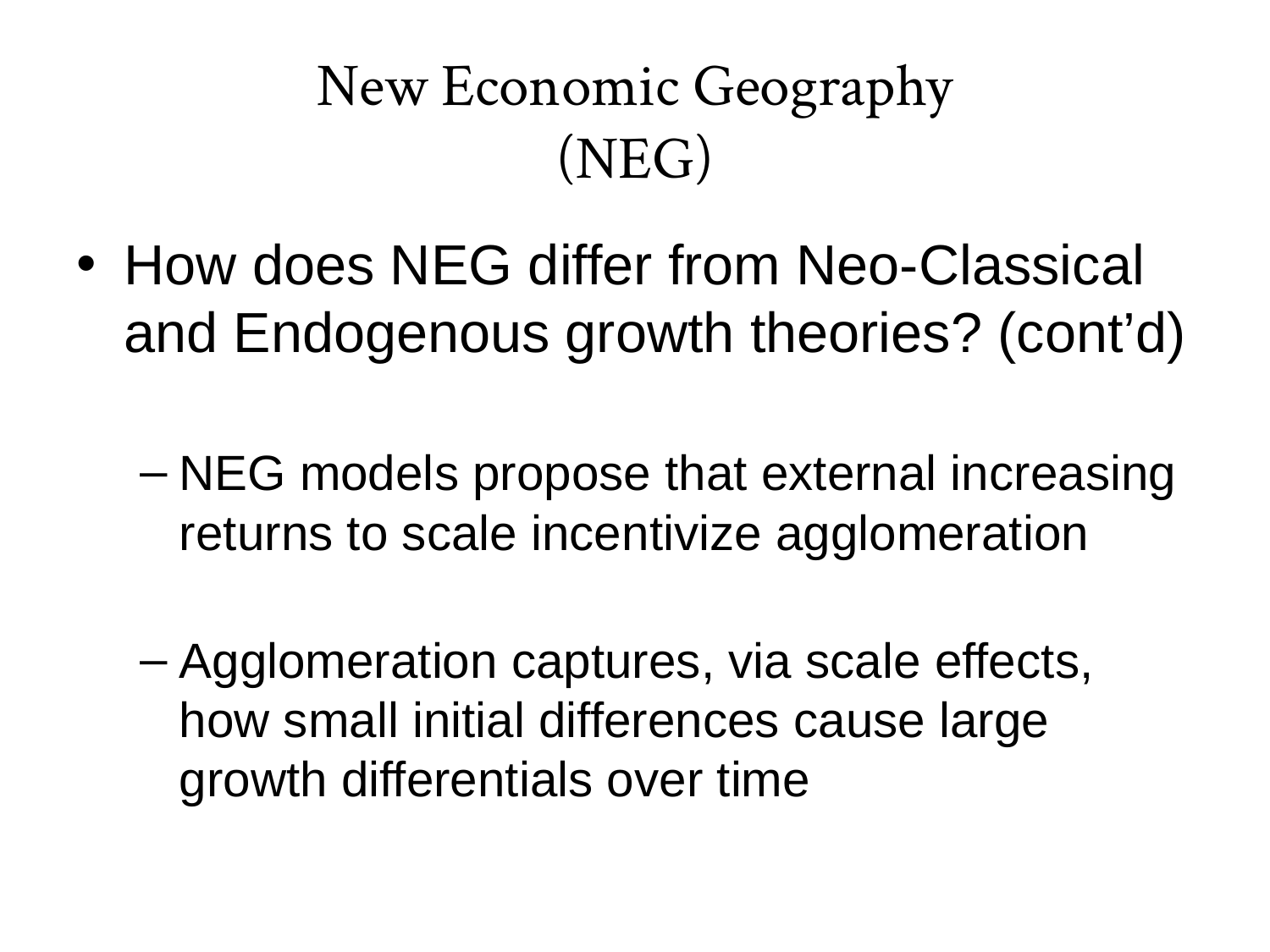

# New Economic Geography (NEG)
How does NEG differ from Neo-Classical and Endogenous growth theories? (cont’d)
NEG models propose that external increasing returns to scale incentivize agglomeration
Agglomeration captures, via scale effects, how small initial differences cause large growth differentials over time